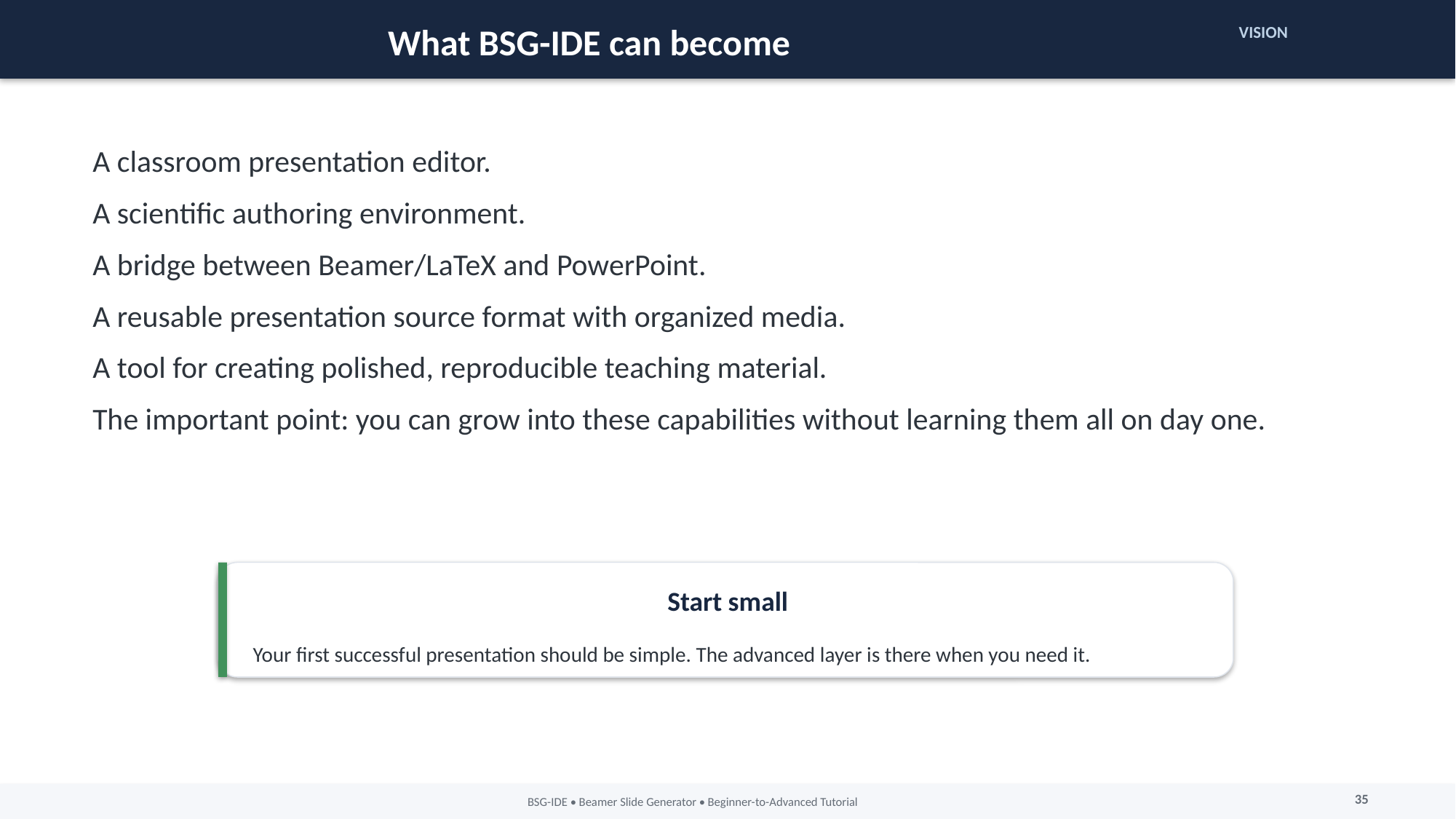

What BSG-IDE can become
VISION
A classroom presentation editor.
A scientific authoring environment.
A bridge between Beamer/LaTeX and PowerPoint.
A reusable presentation source format with organized media.
A tool for creating polished, reproducible teaching material.
The important point: you can grow into these capabilities without learning them all on day one.

Start small
Your first successful presentation should be simple. The advanced layer is there when you need it.

35
BSG-IDE • Beamer Slide Generator • Beginner-to-Advanced Tutorial